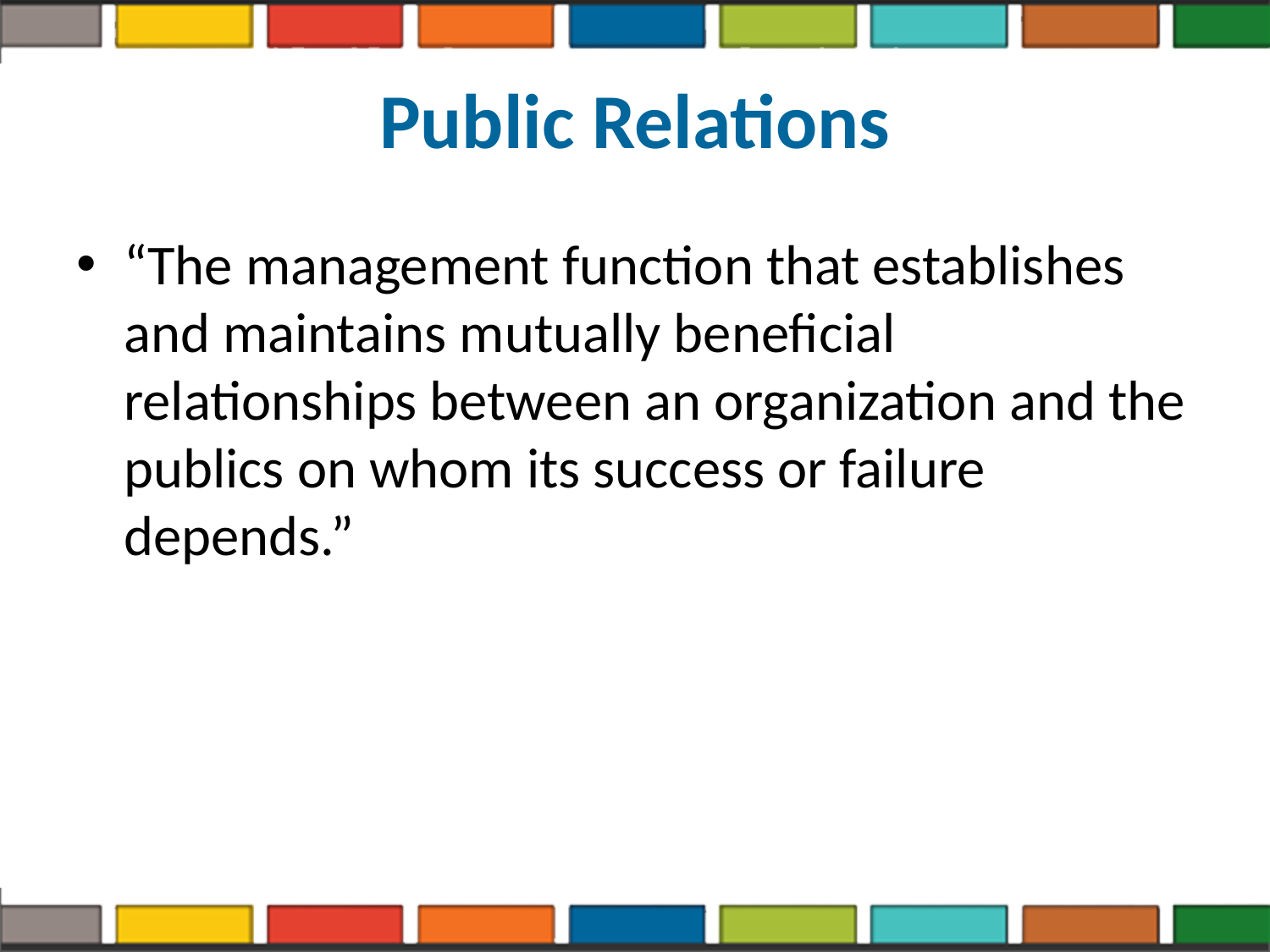

# Public Relations
“The management function that establishes and maintains mutually beneficial relationships between an organization and the publics on whom its success or failure depends.”